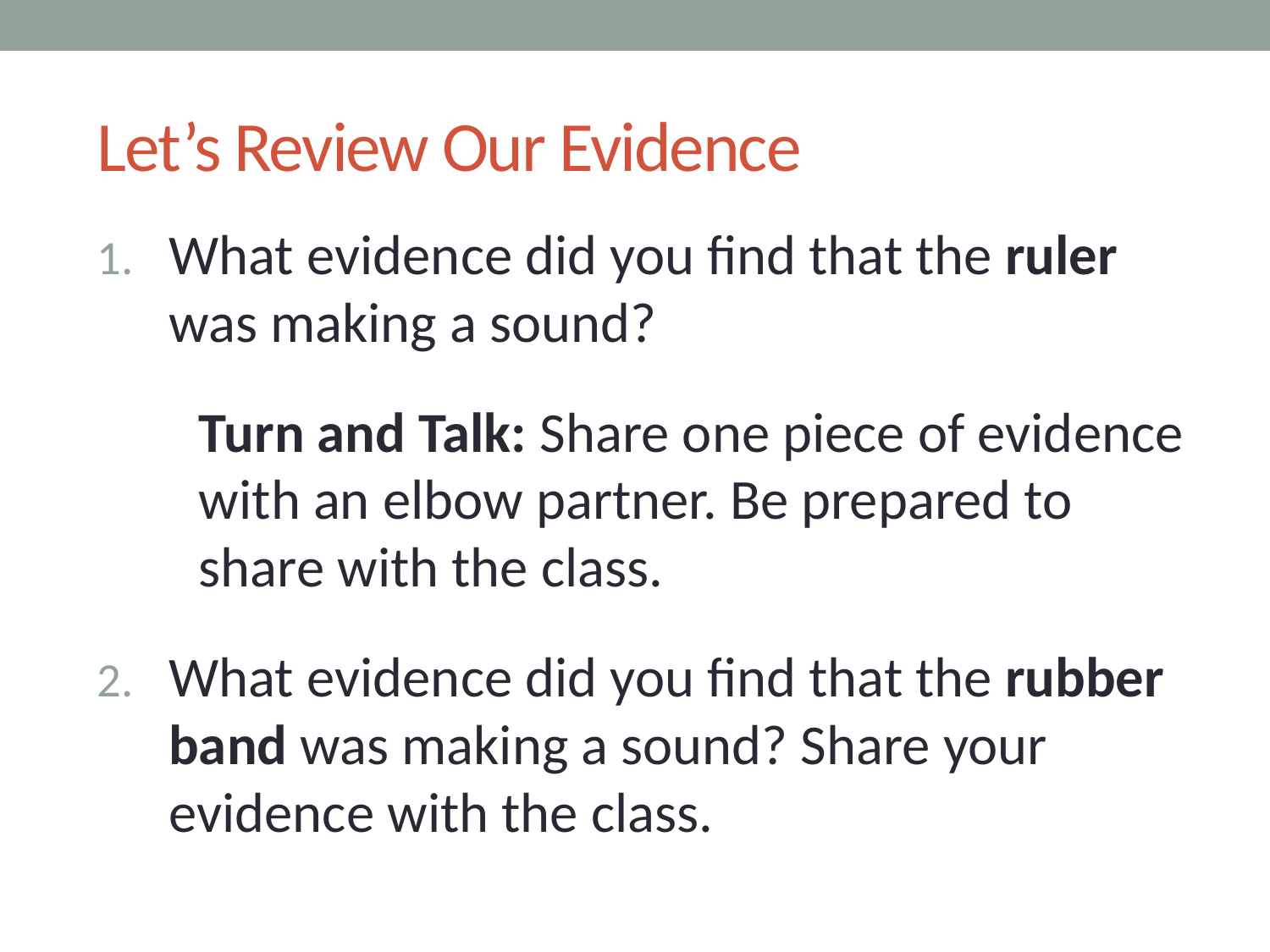

# Let’s Review Our Evidence
What evidence did you find that the ruler was making a sound?
Turn and Talk: Share one piece of evidence with an elbow partner. Be prepared to share with the class.
What evidence did you find that the rubber band was making a sound? Share your evidence with the class.